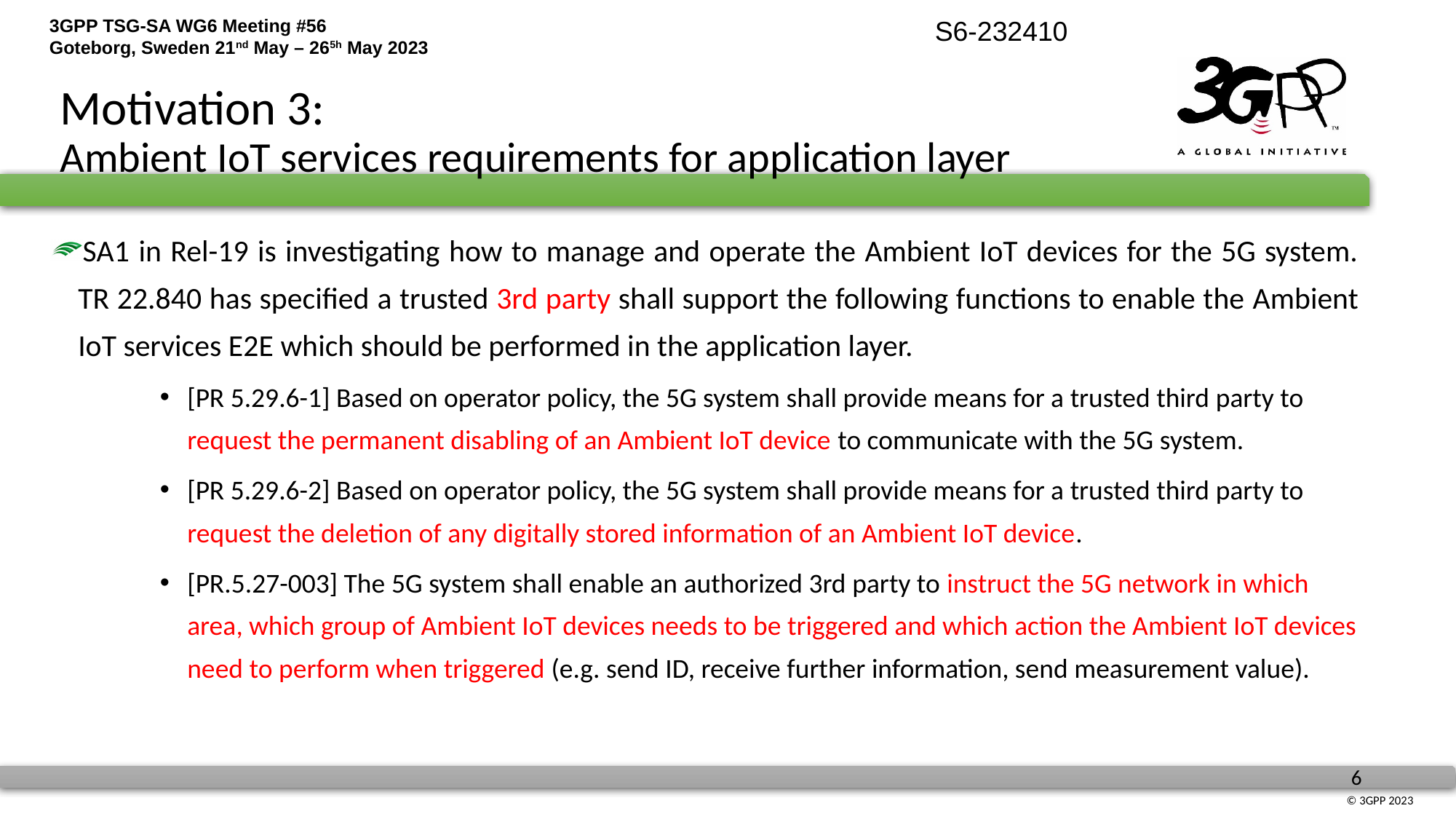

# Motivation 3: Ambient IoT services requirements for application layer
SA1 in Rel-19 is investigating how to manage and operate the Ambient IoT devices for the 5G system. TR 22.840 has specified a trusted 3rd party shall support the following functions to enable the Ambient IoT services E2E which should be performed in the application layer.
[PR 5.29.6-1] Based on operator policy, the 5G system shall provide means for a trusted third party to request the permanent disabling of an Ambient IoT device to communicate with the 5G system.
[PR 5.29.6-2] Based on operator policy, the 5G system shall provide means for a trusted third party to request the deletion of any digitally stored information of an Ambient IoT device.
[PR.5.27-003] The 5G system shall enable an authorized 3rd party to instruct the 5G network in which area, which group of Ambient IoT devices needs to be triggered and which action the Ambient IoT devices need to perform when triggered (e.g. send ID, receive further information, send measurement value).